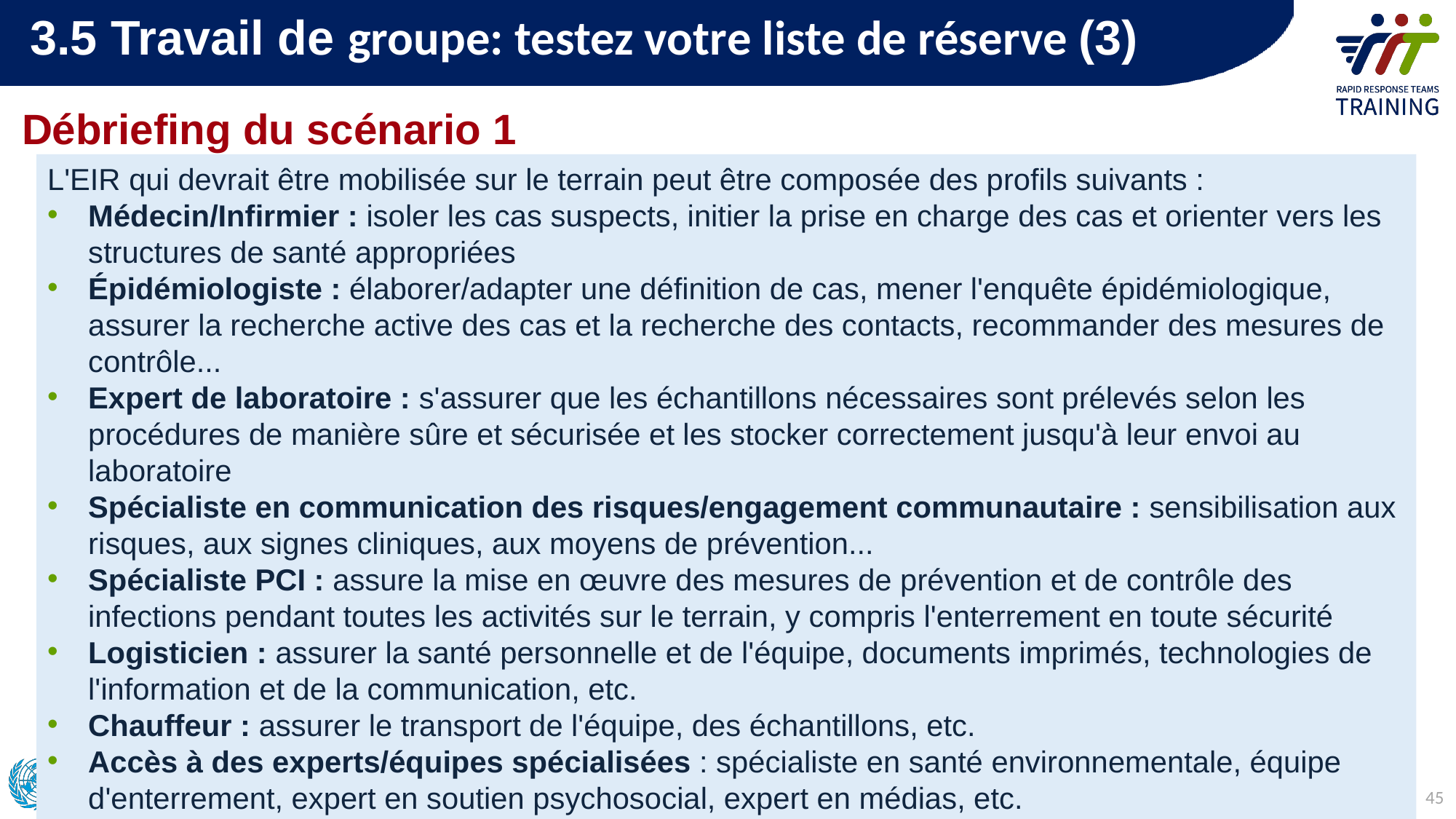

3.5 Travail de groupe: testez votre liste de réserve (3)
Débriefing du scénario 1
L'EIR qui devrait être mobilisée sur le terrain peut être composée des profils suivants :
Médecin/Infirmier : isoler les cas suspects, initier la prise en charge des cas et orienter vers les structures de santé appropriées
Épidémiologiste : élaborer/adapter une définition de cas, mener l'enquête épidémiologique, assurer la recherche active des cas et la recherche des contacts, recommander des mesures de contrôle...
Expert de laboratoire : s'assurer que les échantillons nécessaires sont prélevés selon les procédures de manière sûre et sécurisée et les stocker correctement jusqu'à leur envoi au laboratoire
Spécialiste en communication des risques/engagement communautaire : sensibilisation aux risques, aux signes cliniques, aux moyens de prévention...
Spécialiste PCI : assure la mise en œuvre des mesures de prévention et de contrôle des infections pendant toutes les activités sur le terrain, y compris l'enterrement en toute sécurité
Logisticien : assurer la santé personnelle et de l'équipe, documents imprimés, technologies de l'information et de la communication, etc.
Chauffeur : assurer le transport de l'équipe, des échantillons, etc.
Accès à des experts/équipes spécialisées : spécialiste en santé environnementale, équipe d'enterrement, expert en soutien psychosocial, expert en médias, etc.
45